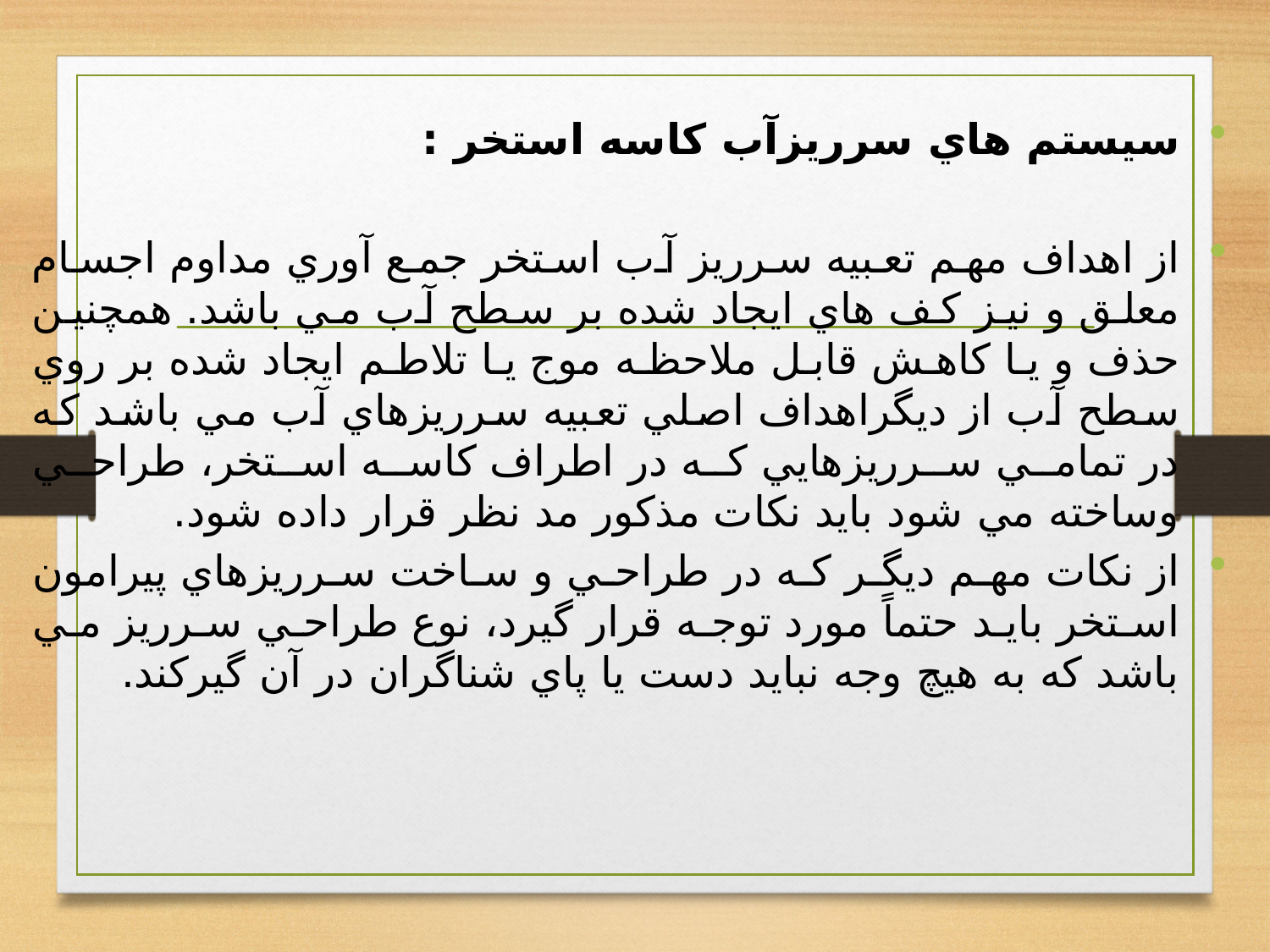

سيستم هاي سرريزآب كاسه استخر :

از اهداف مهم تعبيه سرريز آب استخر جمع آوري مداوم اجسام معلق و نيز كف هاي ايجاد شده بر سطح آب مي باشد. همچنين حذف و يا كاهش قابل ملاحظه موج يا تلاطم ايجاد شده بر روي سطح آب از ديگراهداف اصلي تعبيه سرريزهاي آب مي باشد كه در تمامي سرريزهايي كه در اطراف كاسه استخر، طراحي وساخته مي شود بايد نكات مذكور مد نظر قرار داده شود.
از نكات مهم ديگر كه در طراحي و ساخت سرريزهاي پيرامون استخر بايد حتماً مورد توجه قرار گيرد، نوع طراحي سرريز مي باشد كه به هيچ وجه نبايد دست يا پاي شناگران در آن گيركند.